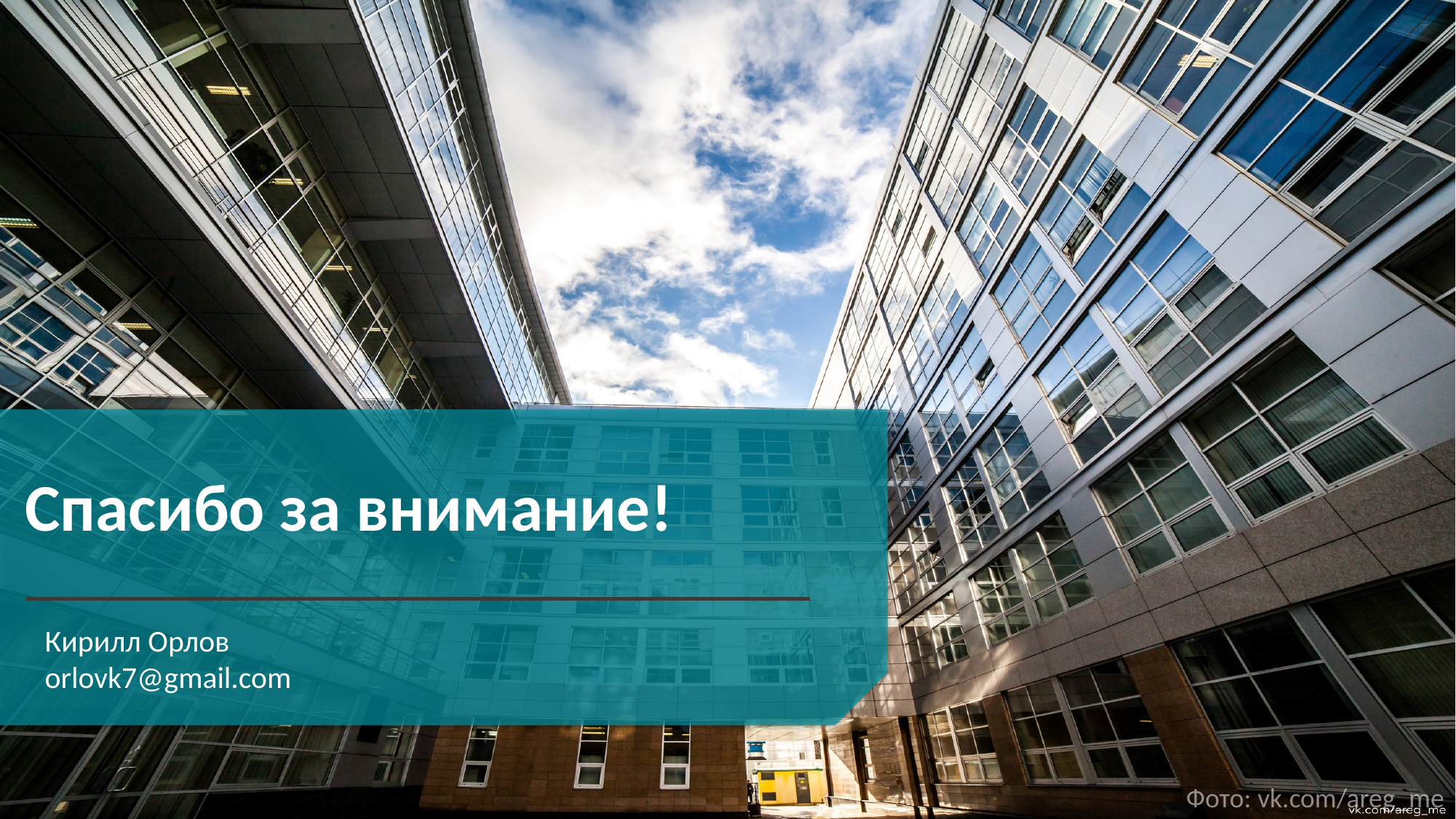

Спасибо за внимание!
Кирилл Орлов
orlovk7@gmail.com
Фото: vk.com/areg_me